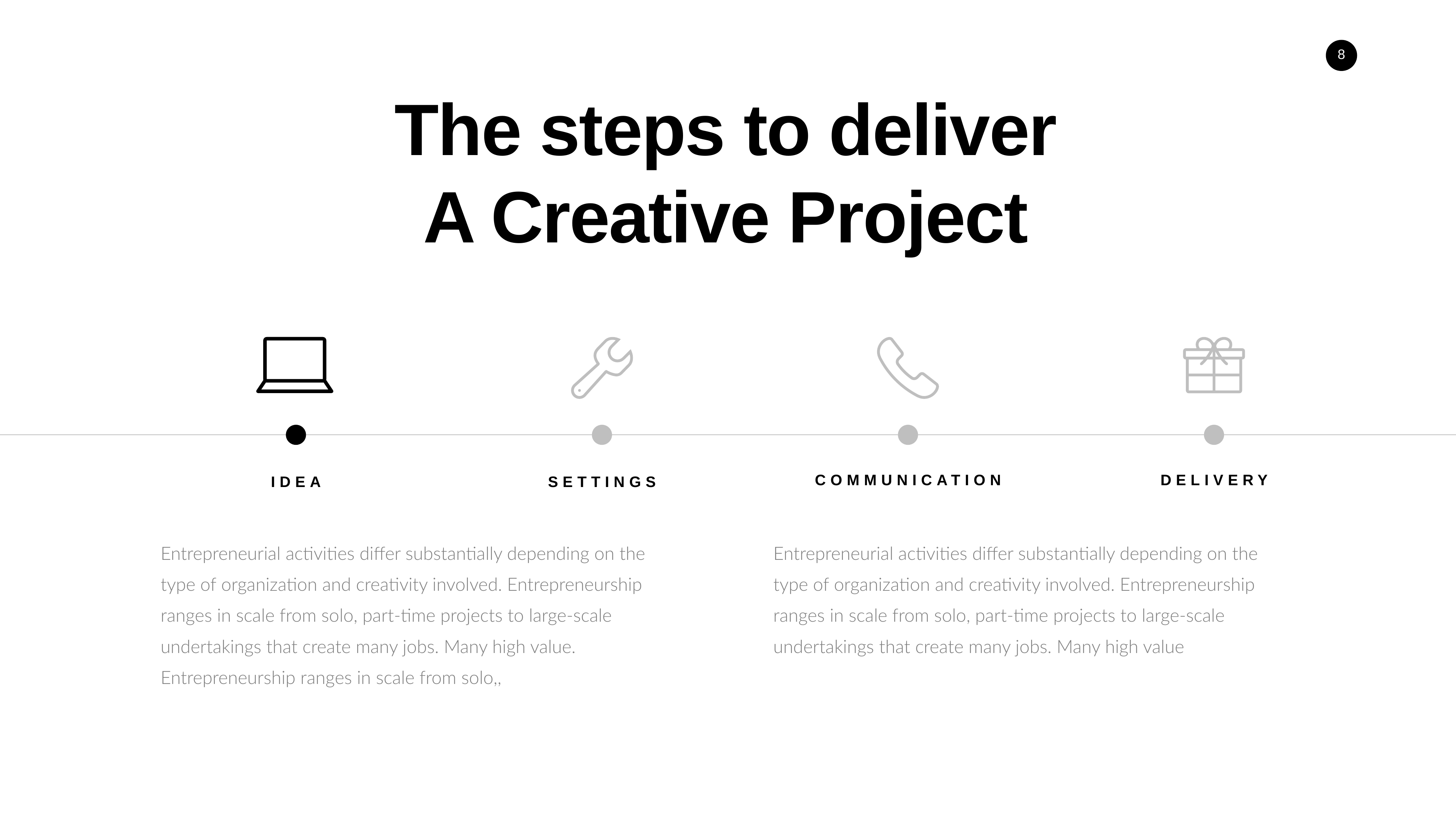

The steps to deliver
A Creative Project

COMMUNICATION
DELIVERY
IDEA
SETTINGS
Entrepreneurial activities differ substantially depending on the type of organization and creativity involved. Entrepreneurship ranges in scale from solo, part-time projects to large-scale undertakings that create many jobs. Many high value. Entrepreneurship ranges in scale from solo,,
Entrepreneurial activities differ substantially depending on the type of organization and creativity involved. Entrepreneurship ranges in scale from solo, part-time projects to large-scale undertakings that create many jobs. Many high value